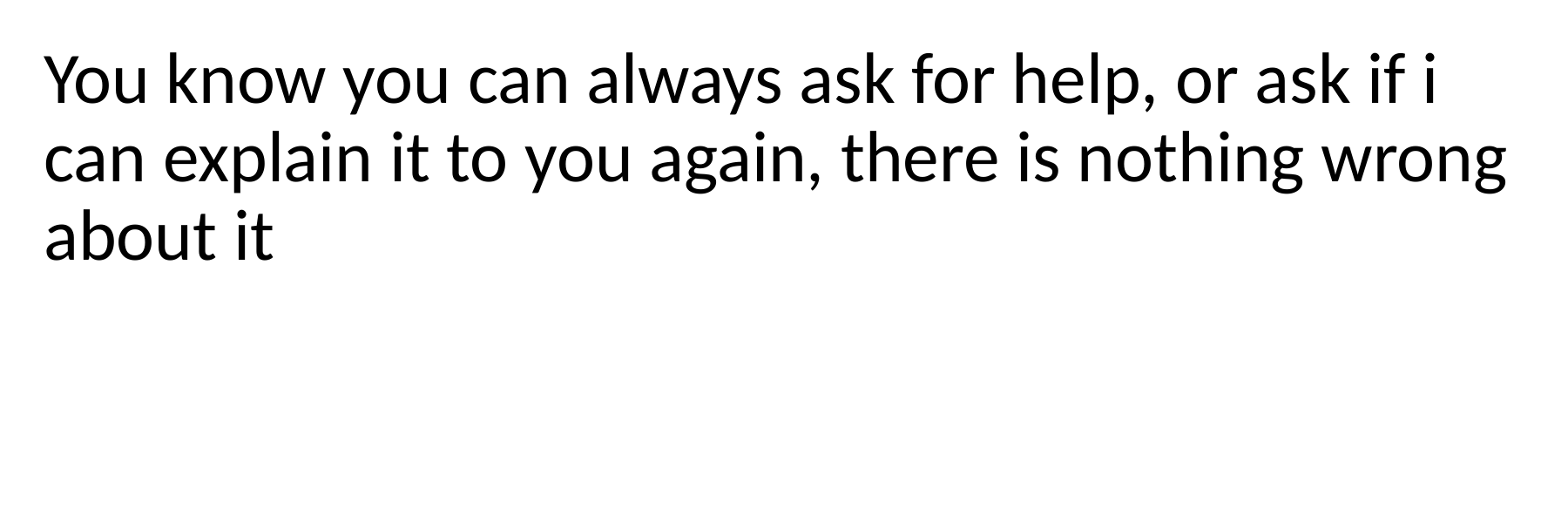

You know you can always ask for help, or ask if i can explain it to you again, there is nothing wrong about it